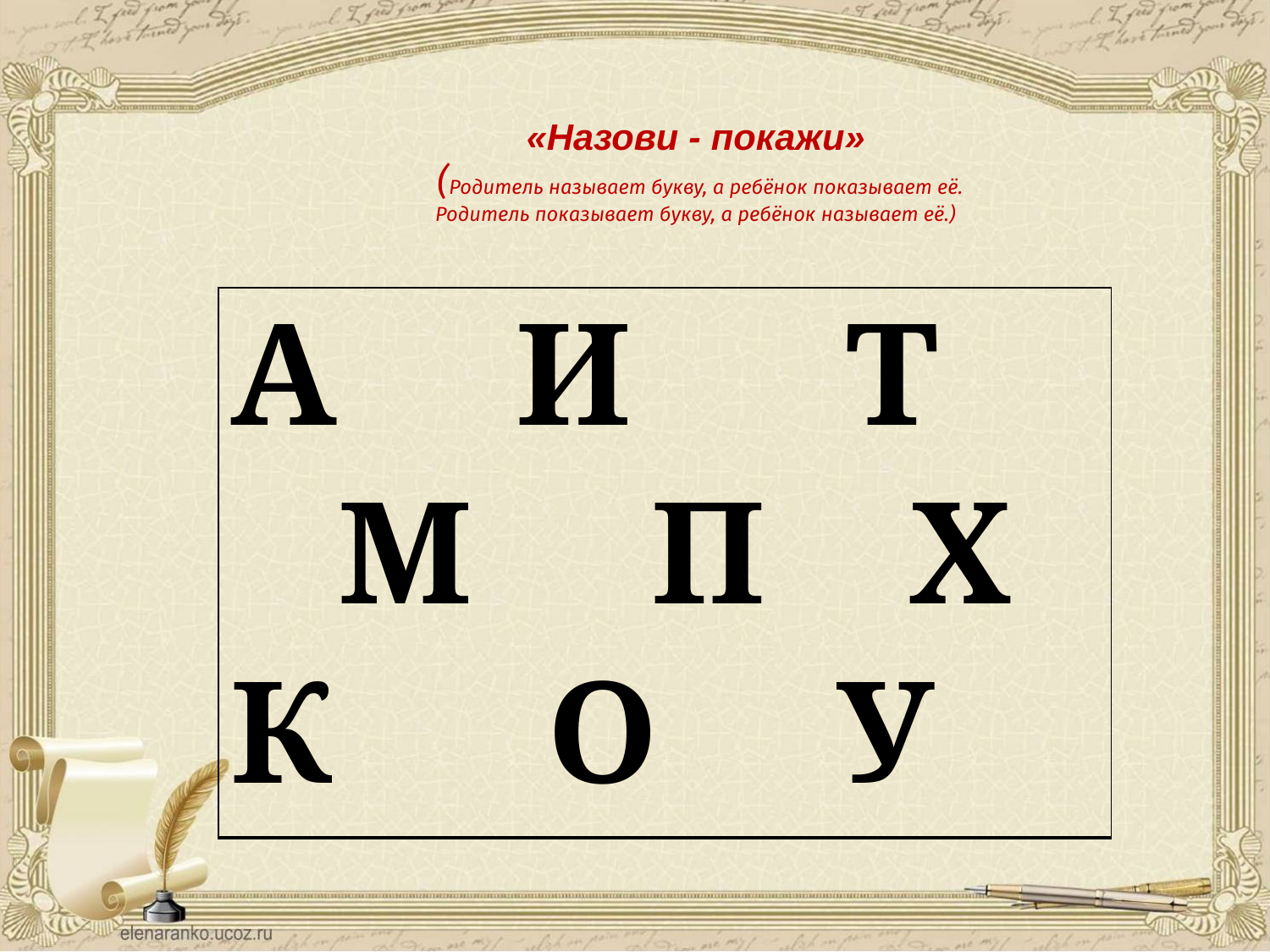

# «Назови - покажи» (Родитель называет букву, а ребёнок показывает её. Родитель показывает букву, а ребёнок называет её.)
| А И Т М П Х К О У |
| --- |